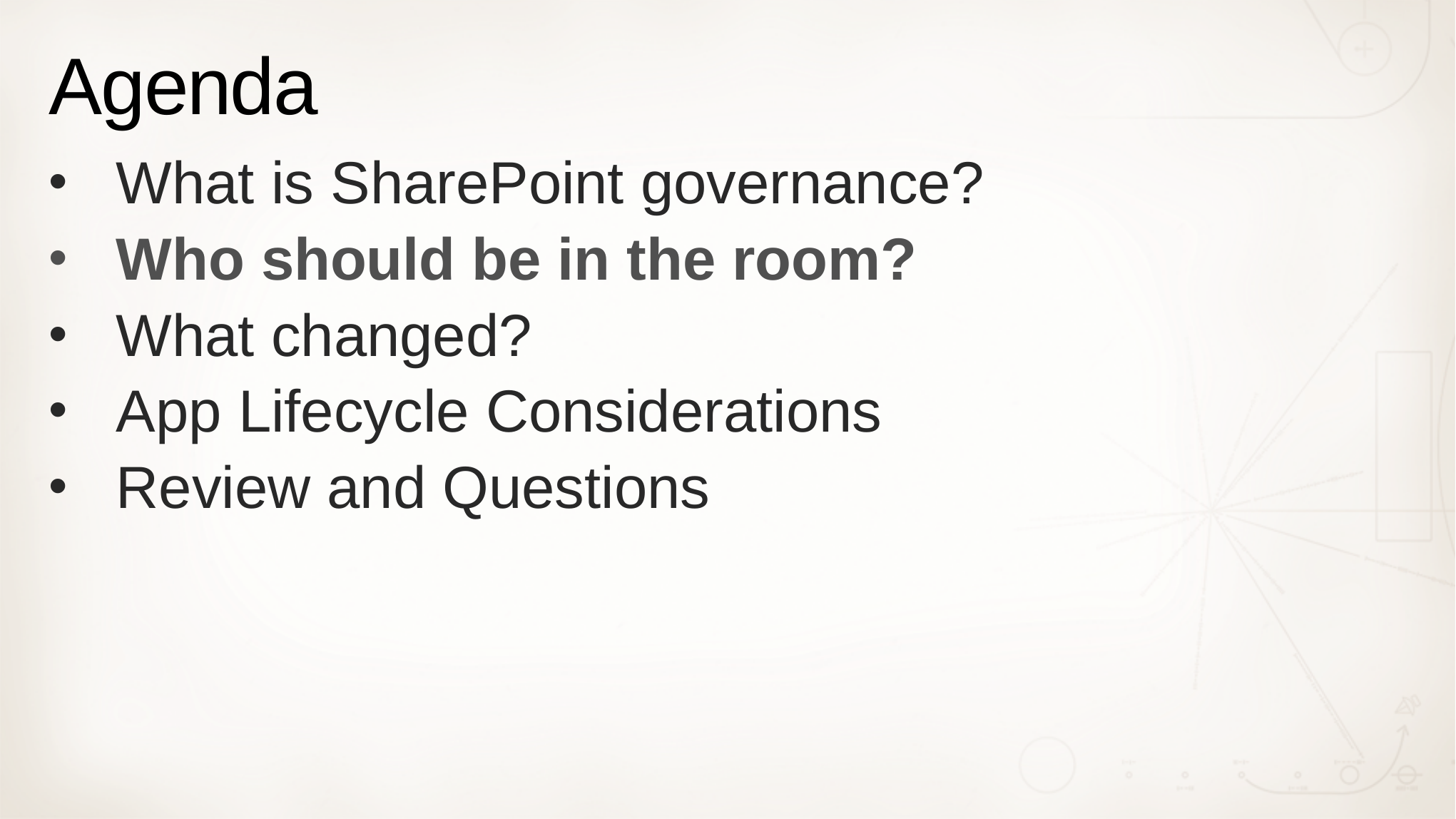

# Agenda
What is SharePoint governance?
Who should be in the room?
What changed?
App Lifecycle Considerations
Review and Questions